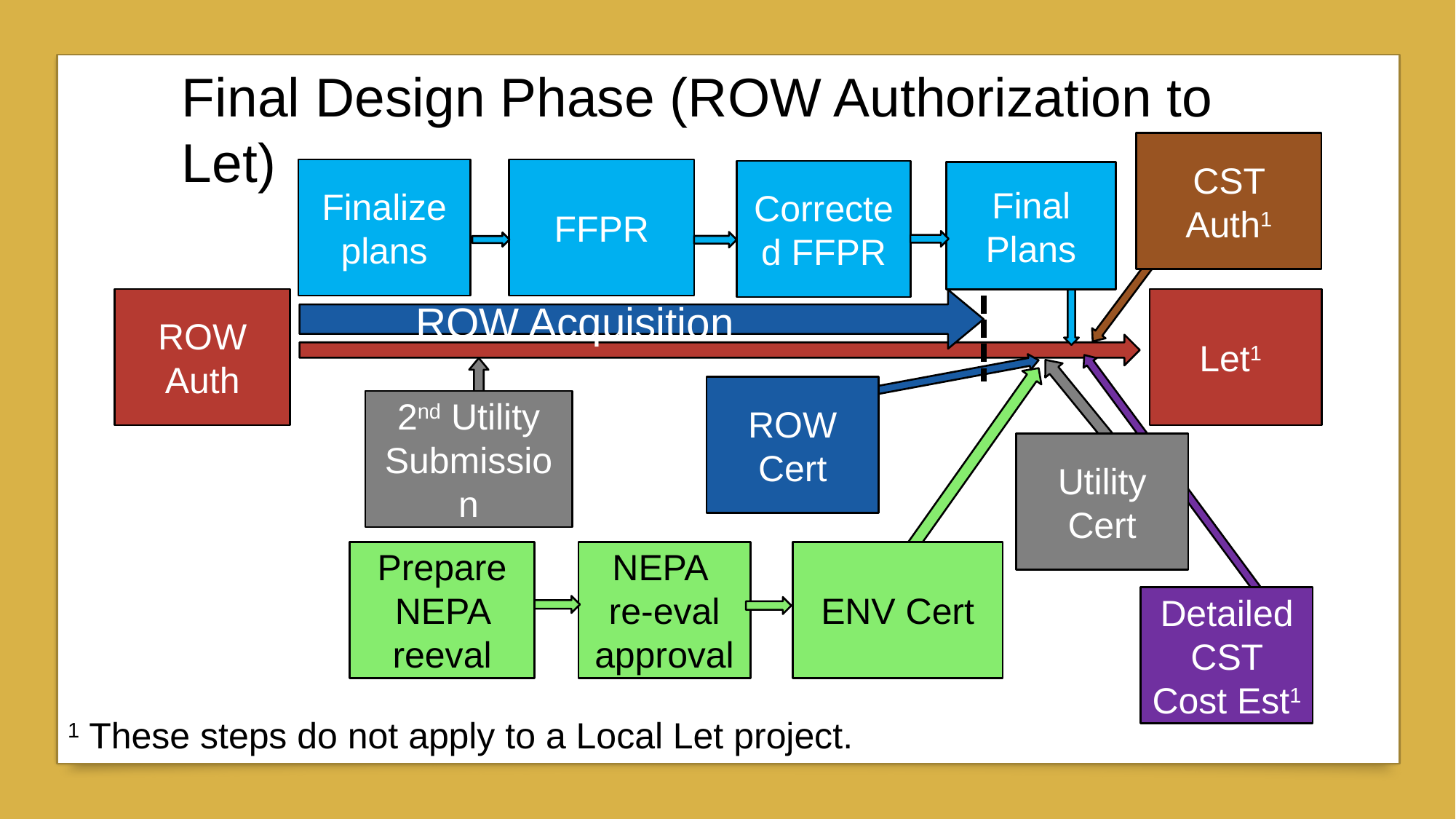

Final Design Phase (ROW Authorization to Let)
CST Auth1
Finalize plans
FFPR
Corrected FFPR
Final Plans

ROW Auth
Let1
ROW Acquisition

ROW Cert
2nd Utility Submission
Utility Cert
Prepare NEPA reeval
NEPA
re-eval approval
ENV Cert

Detailed CST Cost Est1
1 These steps do not apply to a Local Let project.